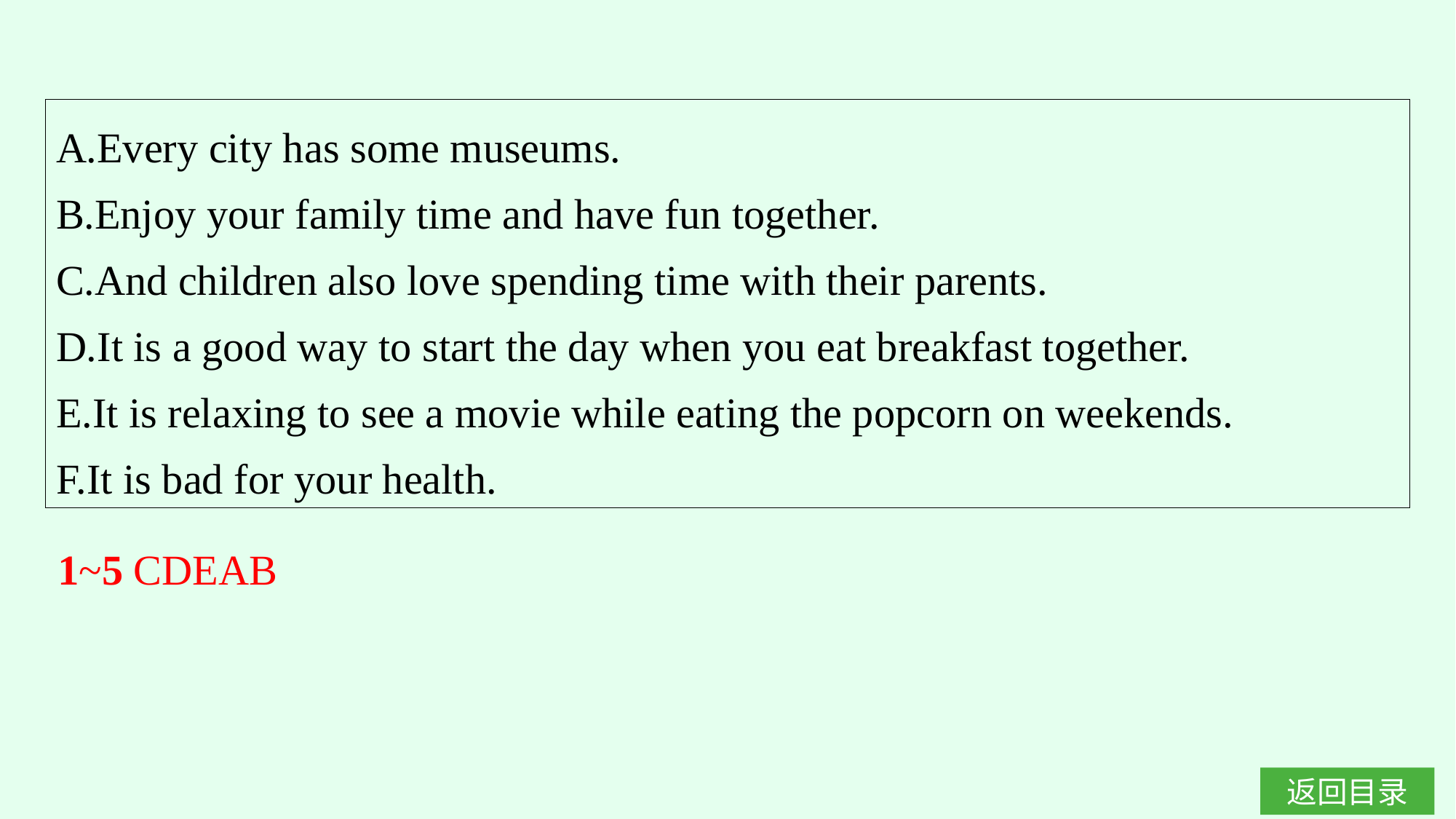

A.Every city has some museums.
B.Enjoy your family time and have fun together.
C.And children also love spending time with their parents.
D.It is a good way to start the day when you eat breakfast together.
E.It is relaxing to see a movie while eating the popcorn on weekends.
F.It is bad for your health.
1~5 CDEAB